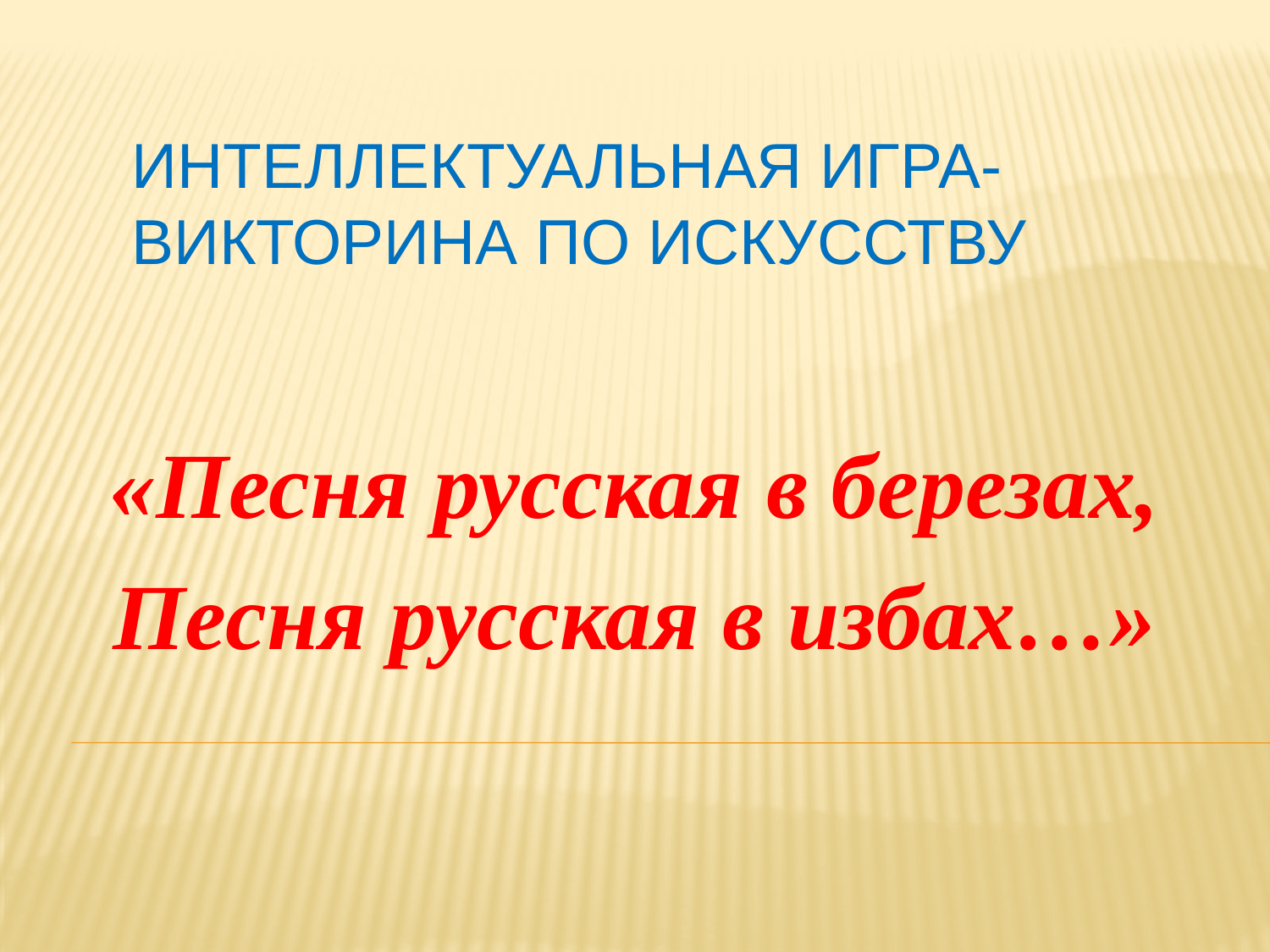

# Интеллектуальная игра-викторина по искусству
«Песня русская в березах,
Песня русская в избах…»